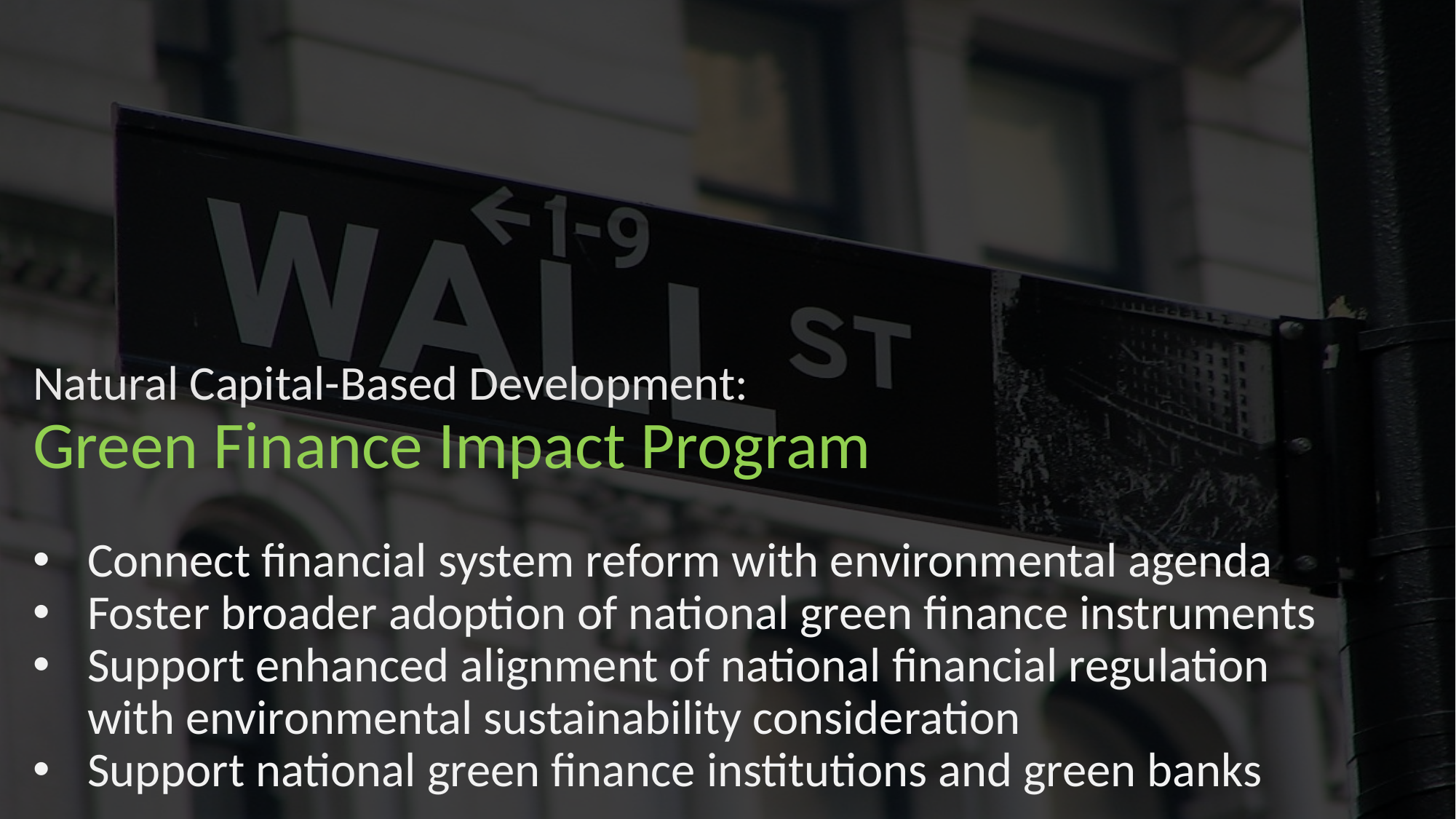

Natural Capital-Based Development:
Green Finance Impact Program

Connect financial system reform with environmental agenda
Foster broader adoption of national green finance instruments
Support enhanced alignment of national financial regulation
with environmental sustainability consideration
Support national green finance institutions and green banks